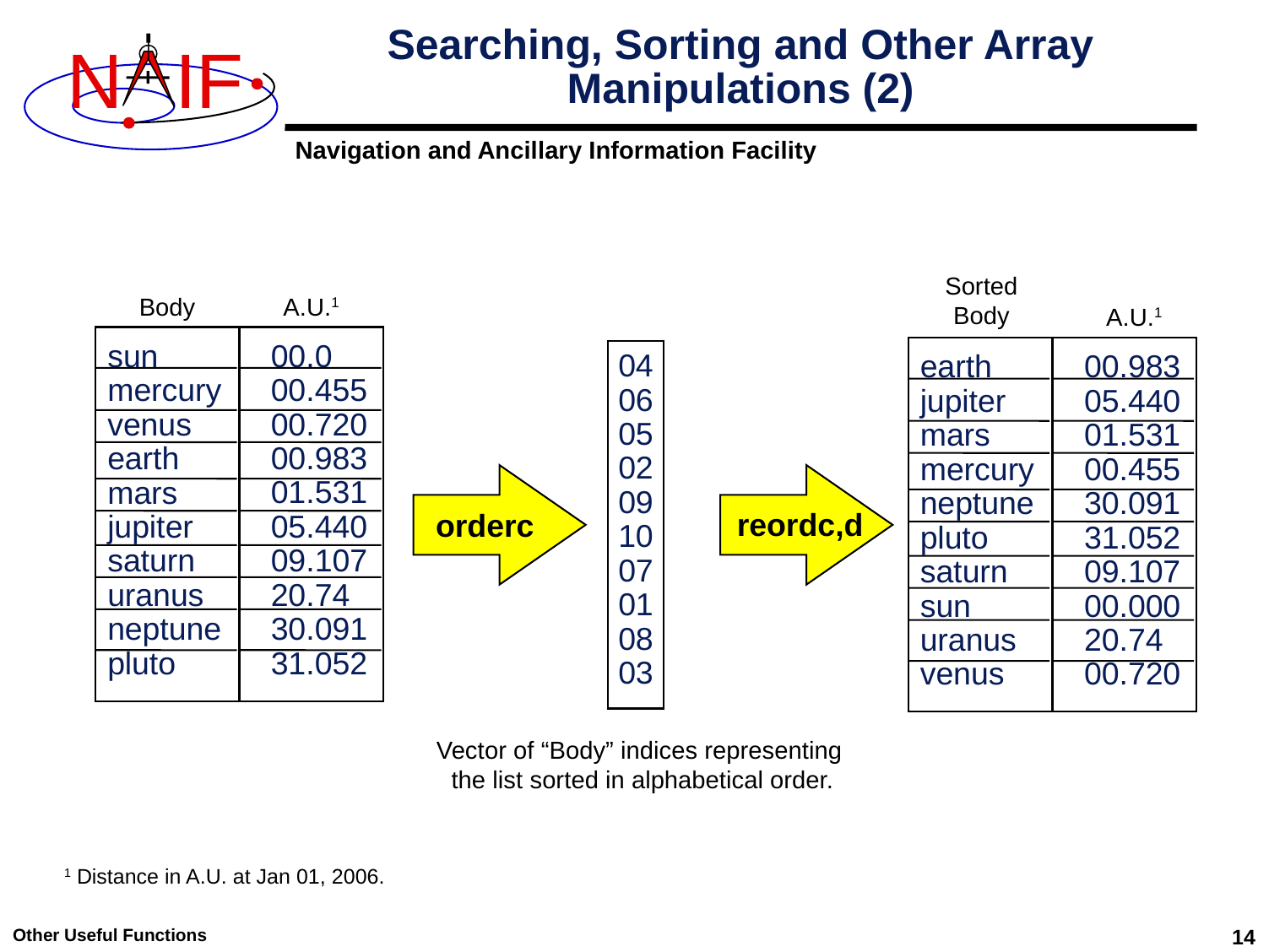

# Searching, Sorting and Other Array Manipulations (2)
Sorted
Body
Body
A.U.1
A.U.1

sun
mercury
venus
earth
mars
jupiter
saturn
uranus
neptune
pluto

00.0
00.455
00.720
00.983
01.531
05.440
09.107
20.74
30.091
31.052

earth
jupiter
mars
mercury
neptune
pluto
saturn
sun
uranus
venus
00.983
05.440
01.531
00.455
30.091
31.052
09.107
00.000
20.74
00.720

04
06
05
02
09
10
07
01
08
03

orderc

reordc,d
Vector of “Body” indices representing
the list sorted in alphabetical order.
1 Distance in A.U. at Jan 01, 2006.
Other Useful Functions
14